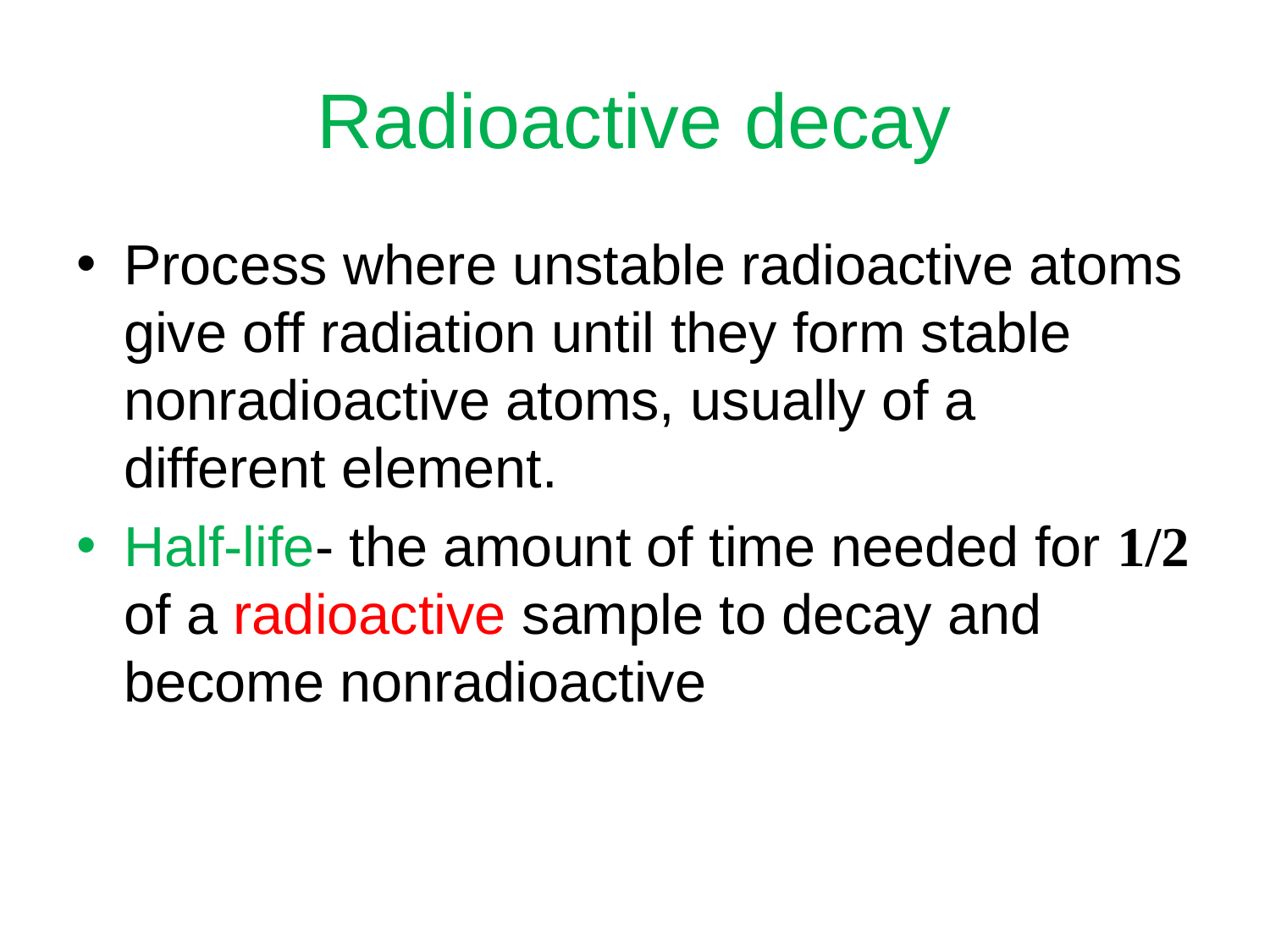

# Radioactive decay
Process where unstable radioactive atoms give off radiation until they form stable nonradioactive atoms, usually of a different element.
Half-life- the amount of time needed for 1/2 of a radioactive sample to decay and become nonradioactive